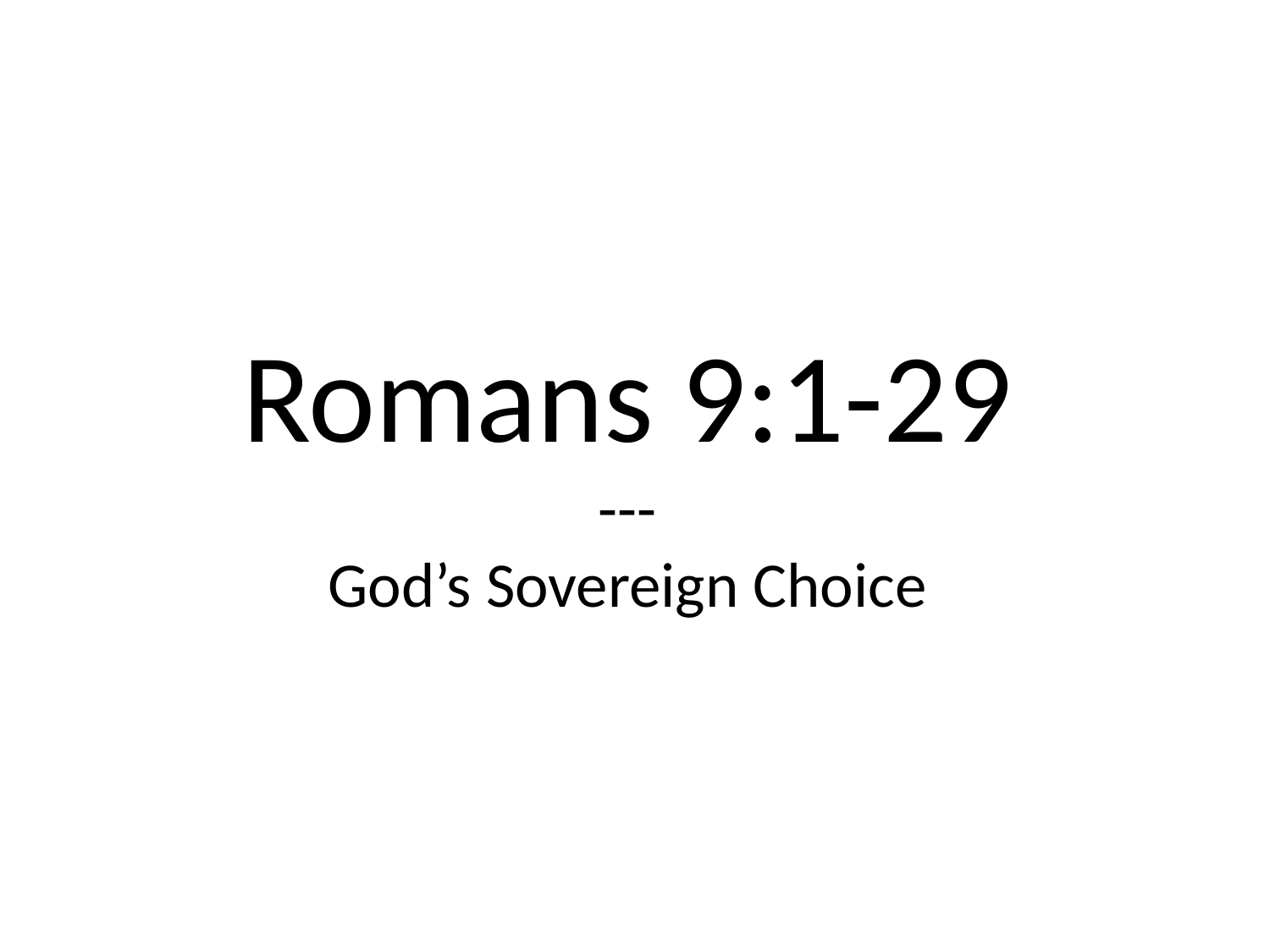

# Romans 9:1-29 --- God’s Sovereign Choice